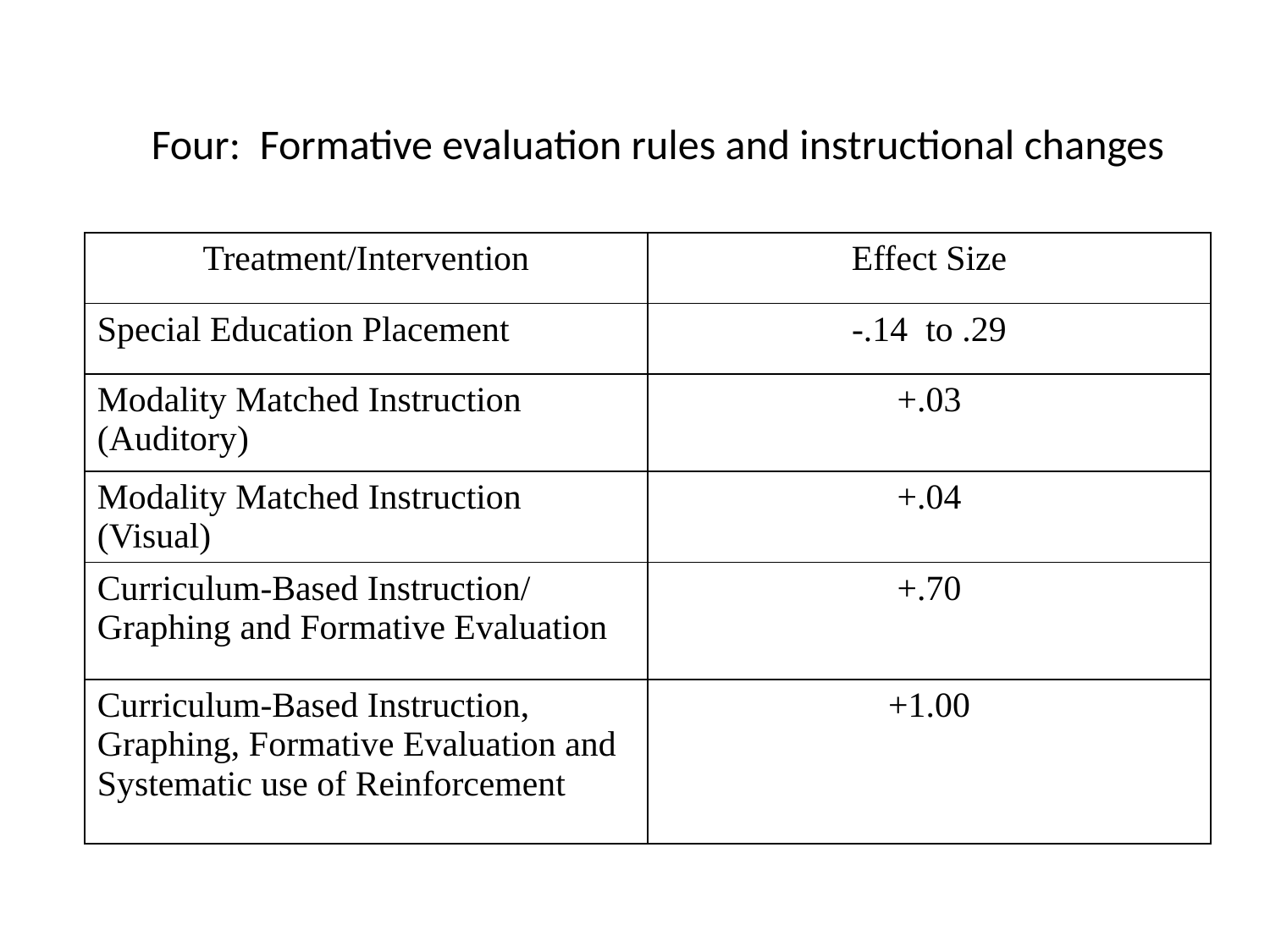

Four:  Formative evaluation rules and instructional changes
| Treatment/Intervention | Effect Size |
| --- | --- |
| Special Education Placement | -.14 to .29 |
| Modality Matched Instruction (Auditory) | +.03 |
| Modality Matched Instruction (Visual) | +.04 |
| Curriculum-Based Instruction/ Graphing and Formative Evaluation | +.70 |
| Curriculum-Based Instruction, Graphing, Formative Evaluation and Systematic use of Reinforcement | +1.00 |